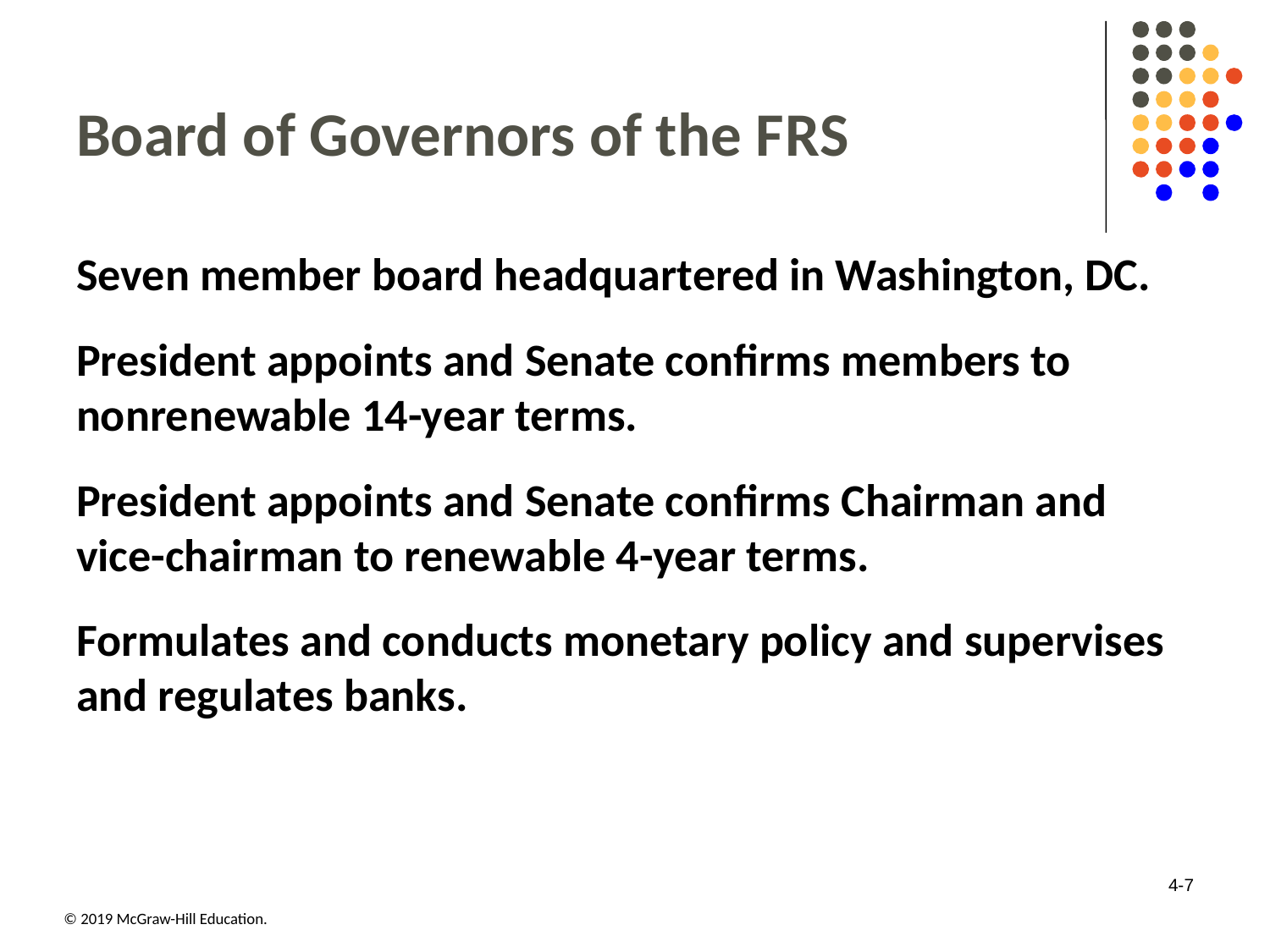

# Board of Governors of the F R S
Seven member board headquartered in Washington, DC.
President appoints and Senate confirms members to nonrenewable 14-year terms.
President appoints and Senate confirms Chairman and vice-chairman to renewable 4-year terms.
Formulates and conducts monetary policy and supervises and regulates banks.
4-7